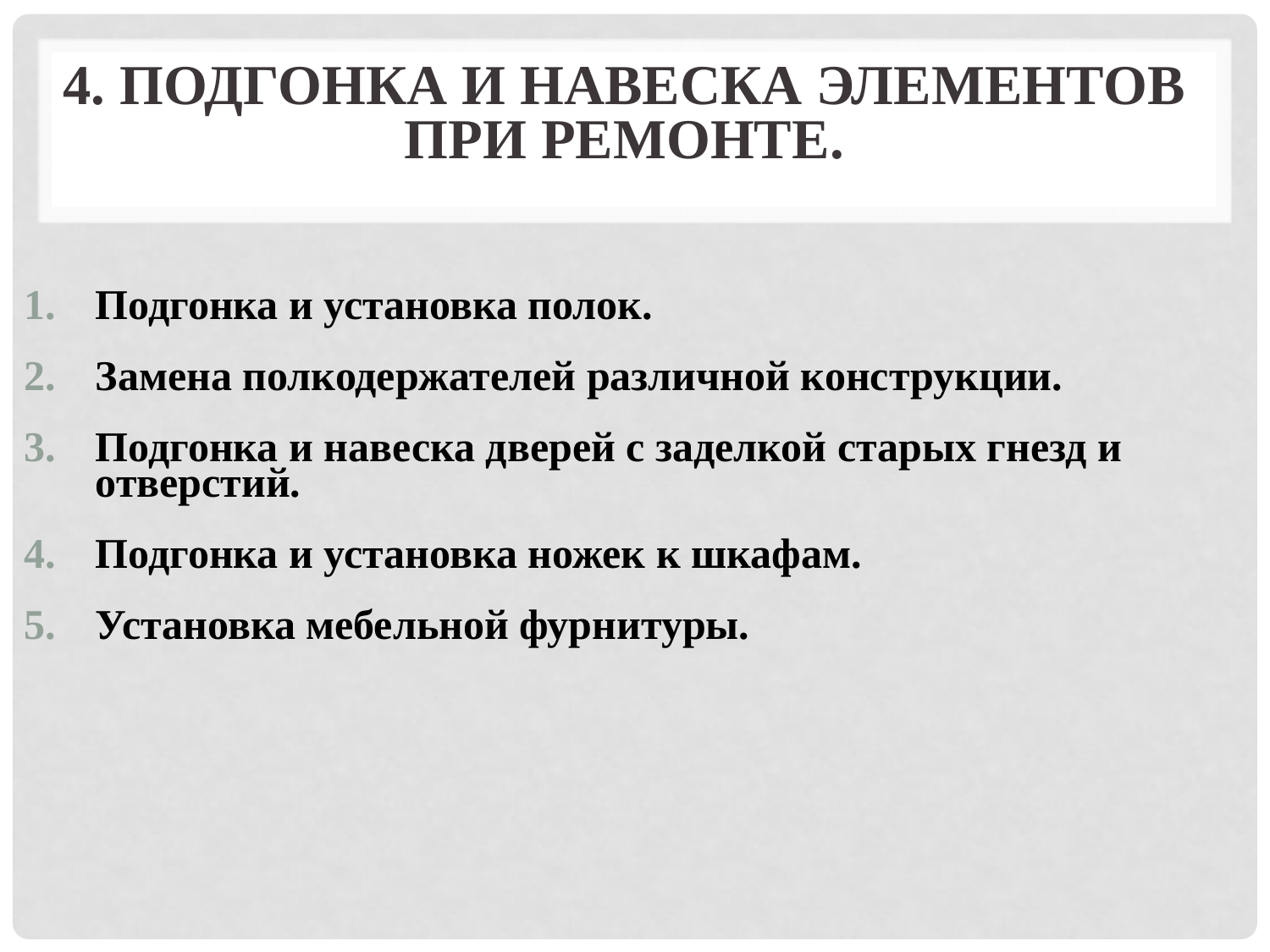

# 4. Подгонка и навеска элементов при ремонте.
Подгонка и установка полок.

Замена полкодержателей различной конструкции.

Подгонка и навеска дверей с заделкой старых гнезд и отверстий.

Подгонка и установка ножек к шкафам.

Установка мебельной фурнитуры.